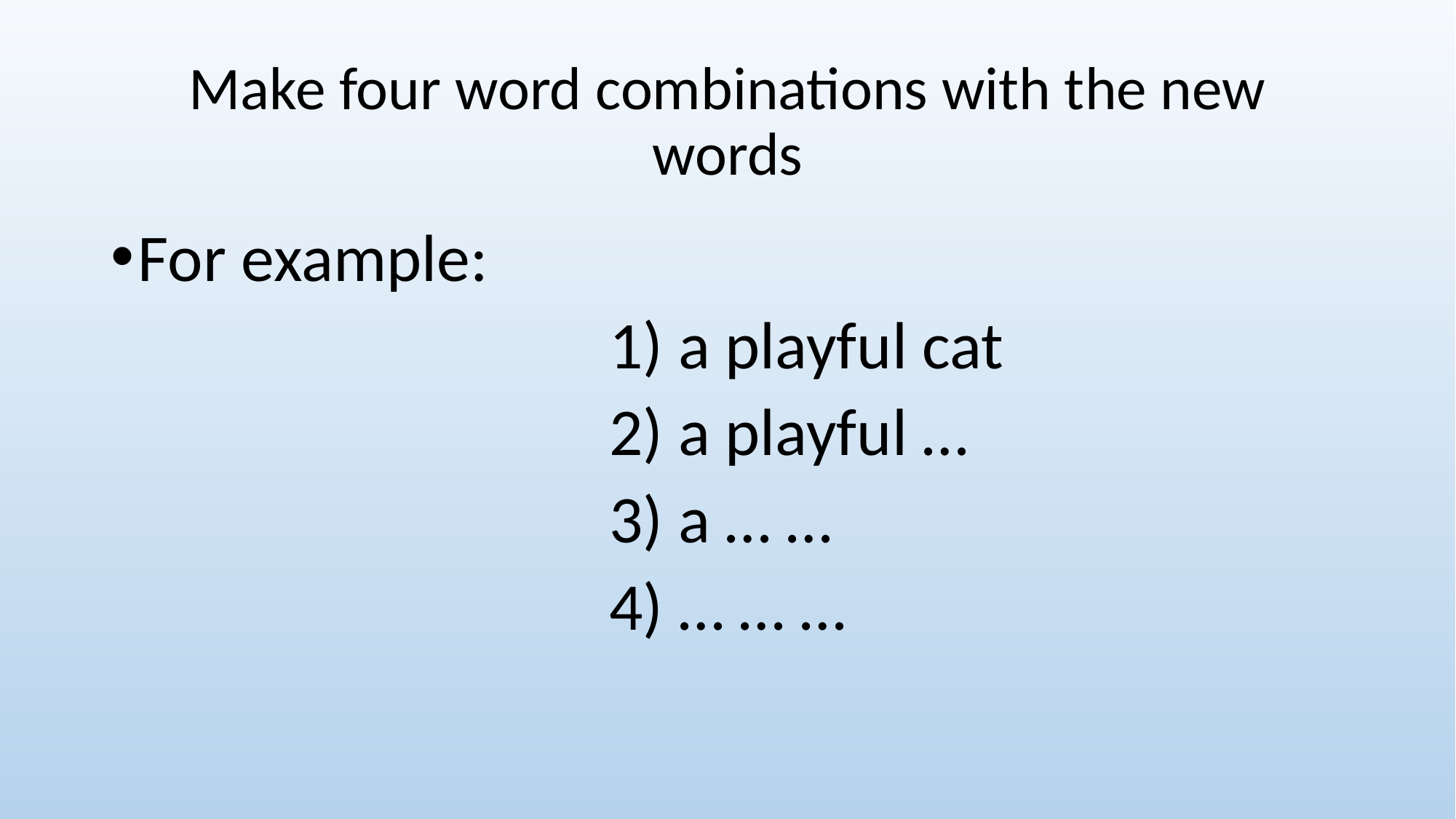

# Make four word combinations with the new words
For example:
                                 1) a playful cat
                                 2) a playful …
                                 3) a … …
                                 4) … … …